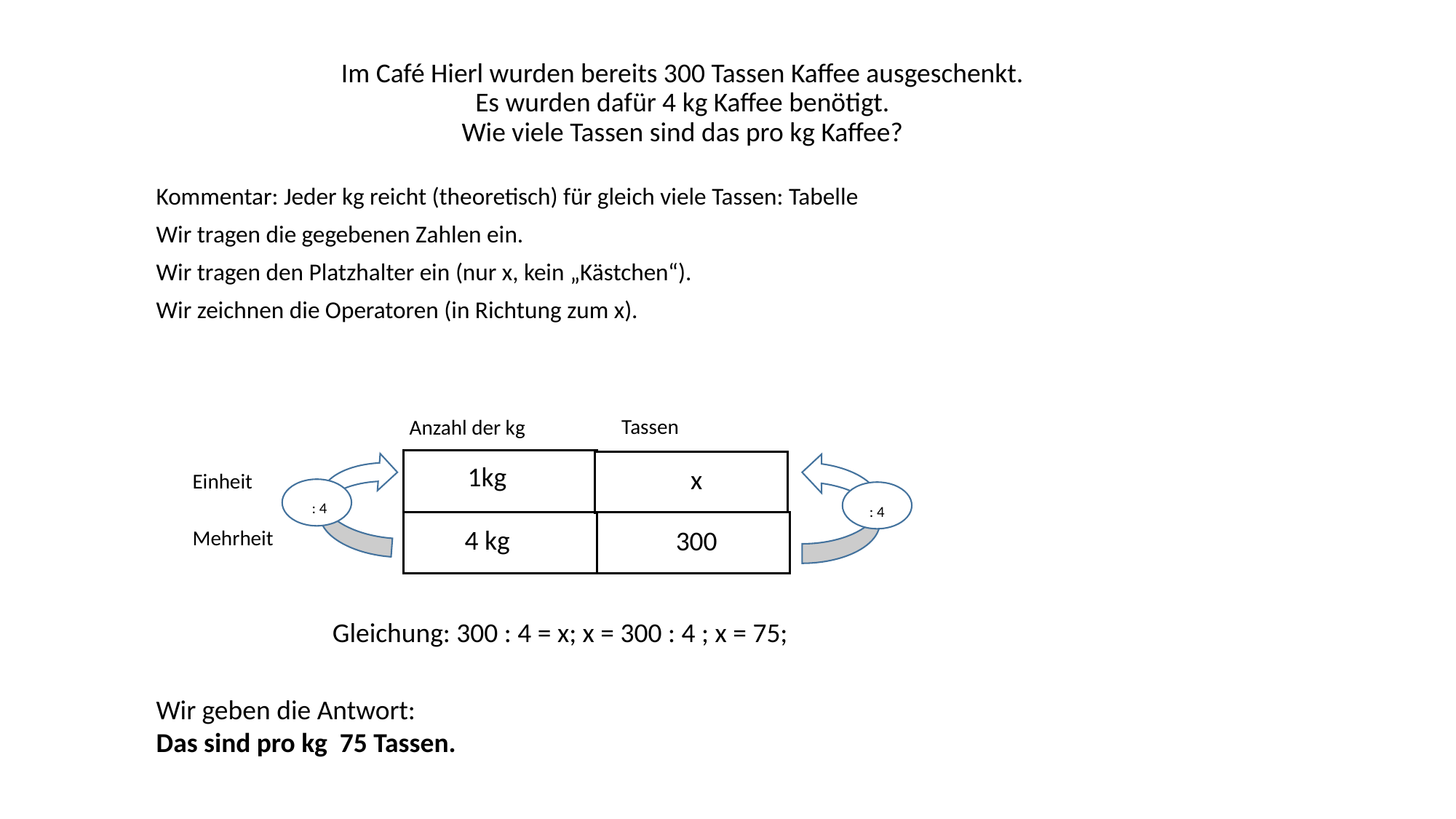

# Im Café Hierl wurden bereits 300 Tassen Kaffee ausgeschenkt. Es wurden dafür 4 kg Kaffee benötigt. Wie viele Tassen sind das pro kg Kaffee?
Kommentar: Jeder kg reicht (theoretisch) für gleich viele Tassen: Tabelle
Wir tragen die gegebenen Zahlen ein.
Wir tragen den Platzhalter ein (nur x, kein „Kästchen“).

Wir zeichnen die Operatoren (in Richtung zum x).
Tassen
Anzahl der kg

1kg
 x
Einheit

 : 4

 : 4

4 kg
 300
Mehrheit
Gleichung: 300 : 4 = x; x = 300 : 4 ; x = 75;
Wir geben die Antwort:
Das sind pro kg  75 Tassen.